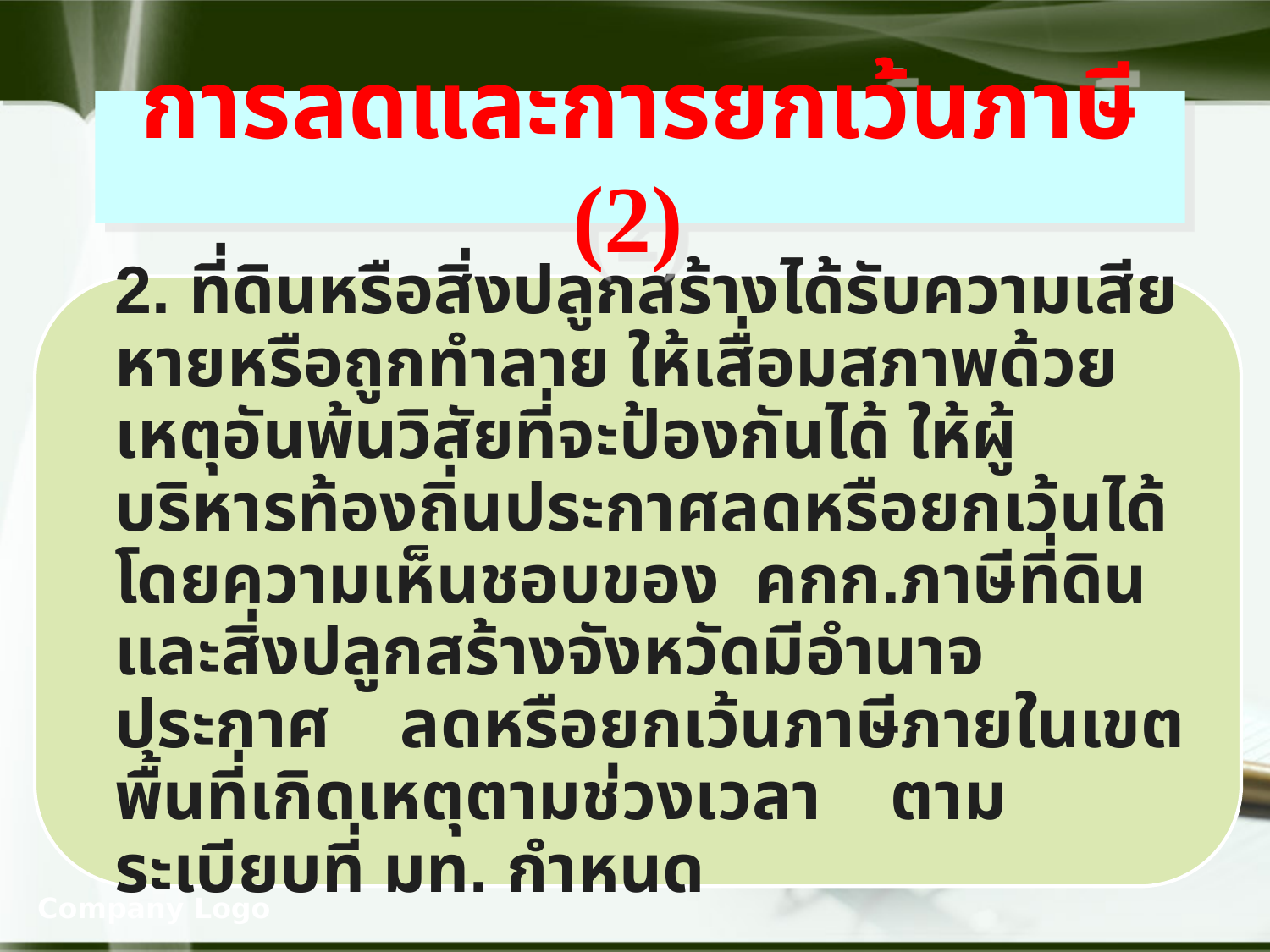

# การลดและการยกเว้นภาษี (2)
2. ที่ดินหรือสิ่งปลูกสร้างได้รับความเสียหายหรือถูกทำลาย ให้เสื่อมสภาพด้วยเหตุอันพ้นวิสัยที่จะป้องกันได้ ให้ผู้บริหารท้องถิ่นประกาศลดหรือยกเว้นได้ โดยความเห็นชอบของ  คกก.ภาษีที่ดินและสิ่งปลูกสร้างจังหวัดมีอำนาจประกาศ    ลดหรือยกเว้นภาษีภายในเขตพื้นที่เกิดเหตุตามช่วงเวลา    ตามระเบียบที่ มท. กำหนด
Company Logo